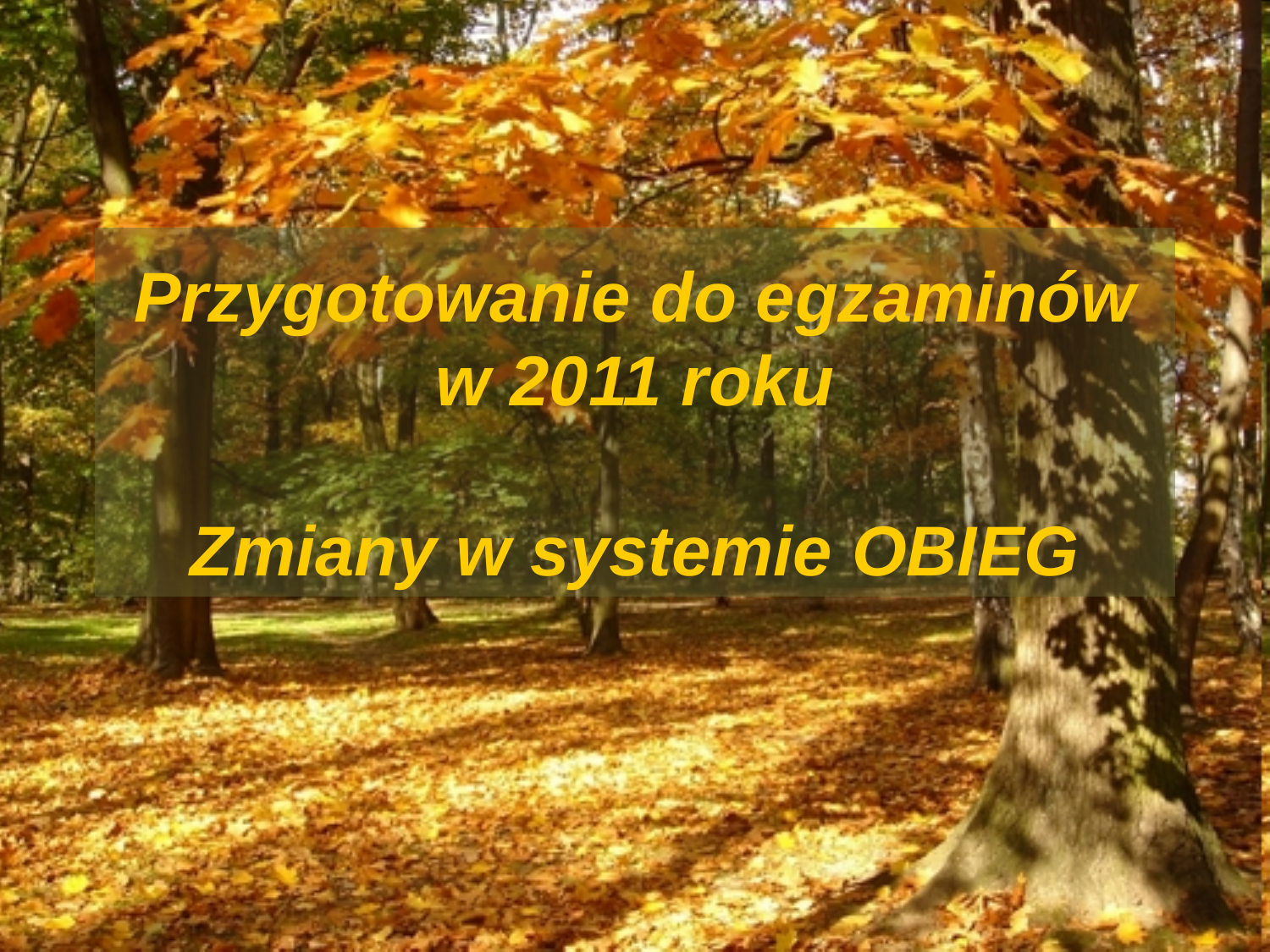

# Przygotowanie do egzaminów w 2011 roku Zmiany w systemie OBIEG